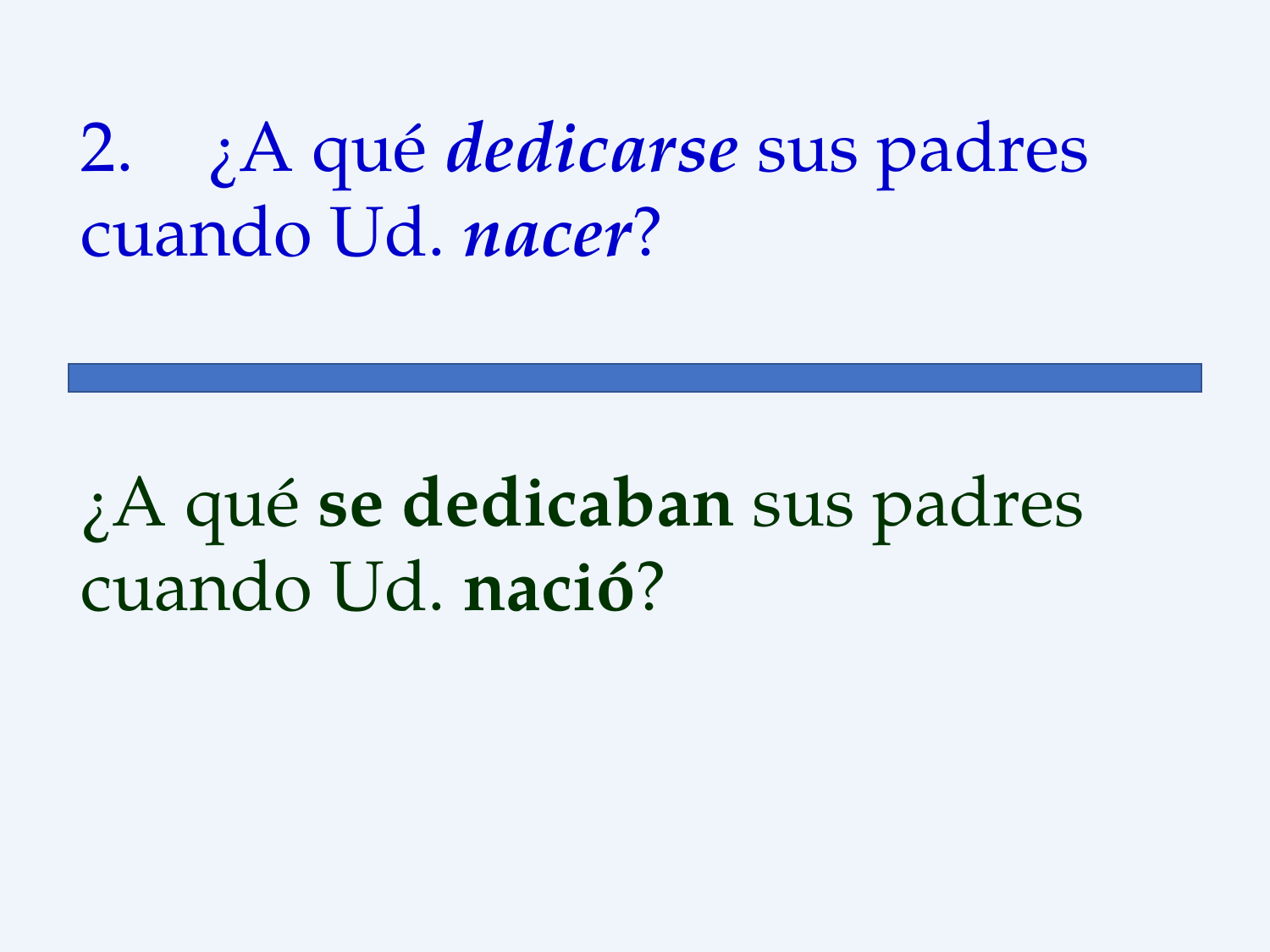

2.	¿A qué dedicarse sus padres cuando Ud. nacer?

¿A qué se dedicaban sus padres cuando Ud. nació?